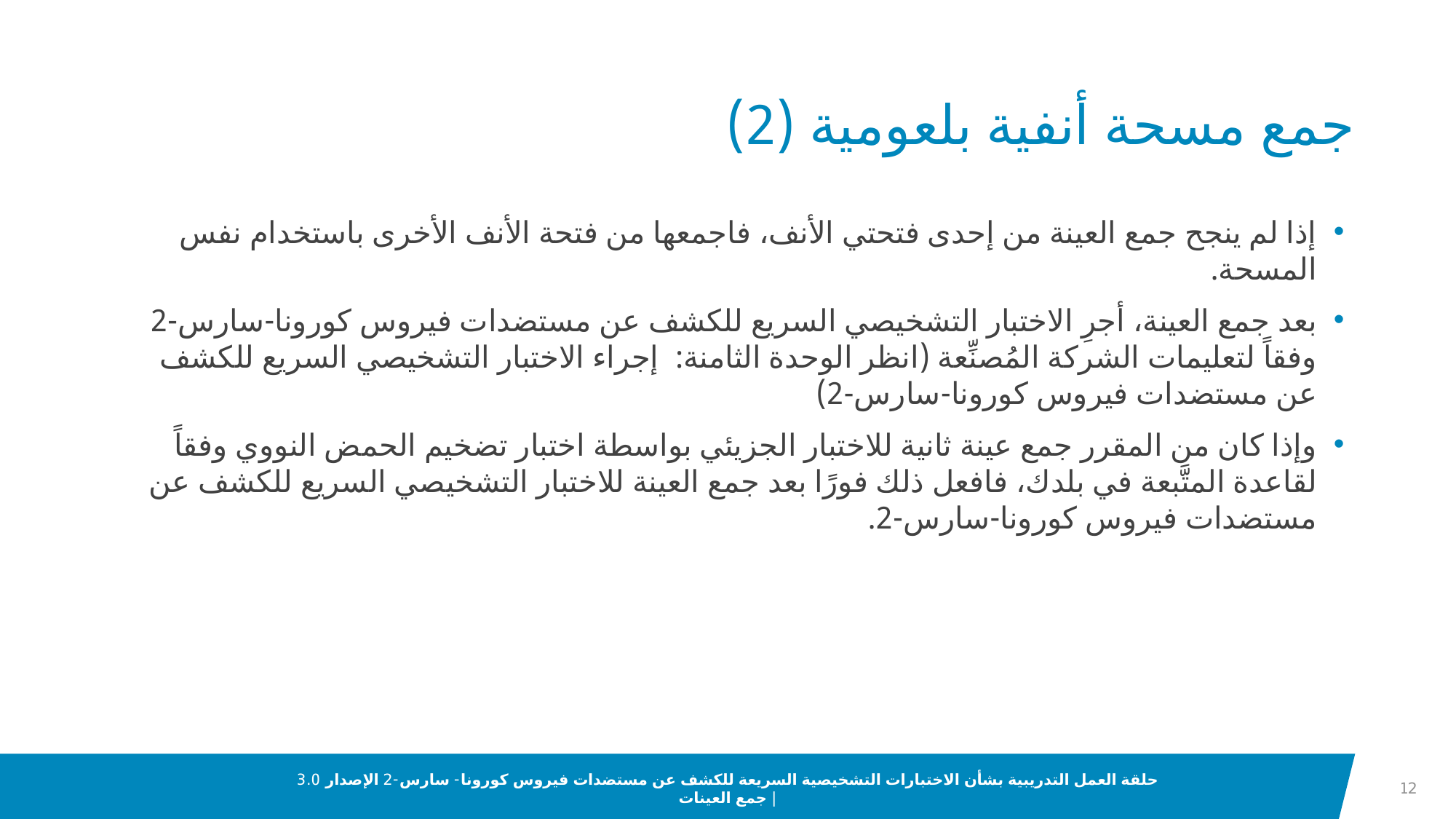

# جمع مسحة أنفية بلعومية (2)
إذا لم ينجح جمع العينة من إحدى فتحتي الأنف، فاجمعها من فتحة الأنف الأخرى باستخدام نفس المسحة.
بعد جمع العينة، أجرِ الاختبار التشخيصي السريع للكشف عن مستضدات فيروس كورونا-سارس-2 وفقاً لتعليمات الشركة المُصنِّعة (انظر الوحدة الثامنة:  إجراء الاختبار التشخيصي السريع للكشف عن مستضدات فيروس كورونا-سارس-2)
وإذا كان من المقرر جمع عينة ثانية للاختبار الجزيئي بواسطة اختبار تضخيم الحمض النووي وفقاً لقاعدة المتَّبعة في بلدك، فافعل ذلك فورًا بعد جمع العينة للاختبار التشخيصي السريع للكشف عن مستضدات فيروس كورونا-سارس-2.

12
حلقة العمل التدريبية بشأن الاختبارات التشخيصية السريعة للكشف عن مستضدات فيروس كورونا- سارس-2 الإصدار 3.0 | جمع العينات